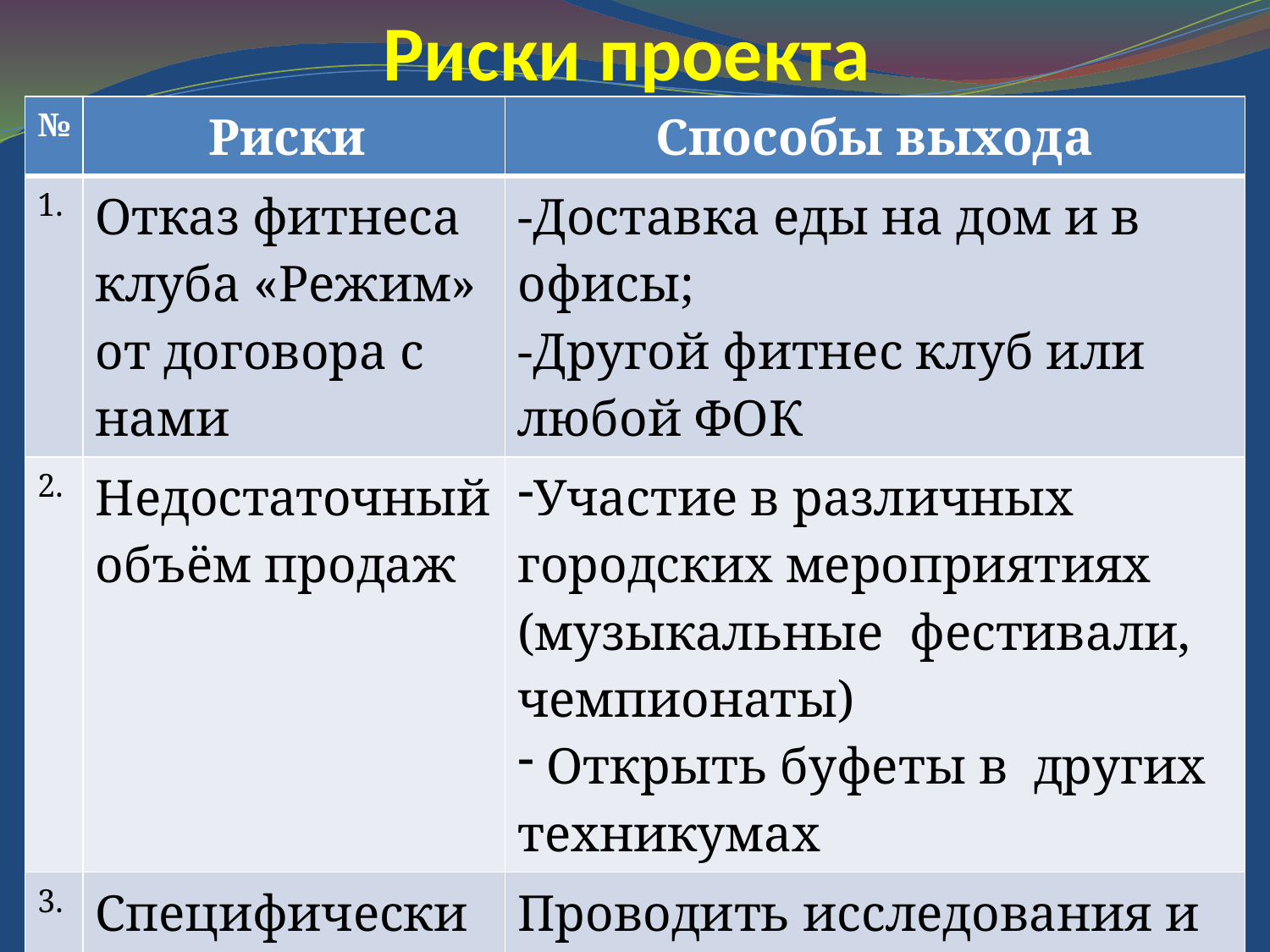

# Риски проекта
| № | Риски | Способы выхода |
| --- | --- | --- |
| 1. | Отказ фитнеса клуба «Режим» от договора с нами | -Доставка еды на дом и в офисы; -Другой фитнес клуб или любой ФОК |
| 2. | Недостаточный объём продаж | Участие в различных городских мероприятиях (музыкальные фестивали, чемпионаты) Открыть буфеты в других техникумах |
| 3. | Специфический вкус блюд | Проводить исследования и обновлять меню каждый квартал |